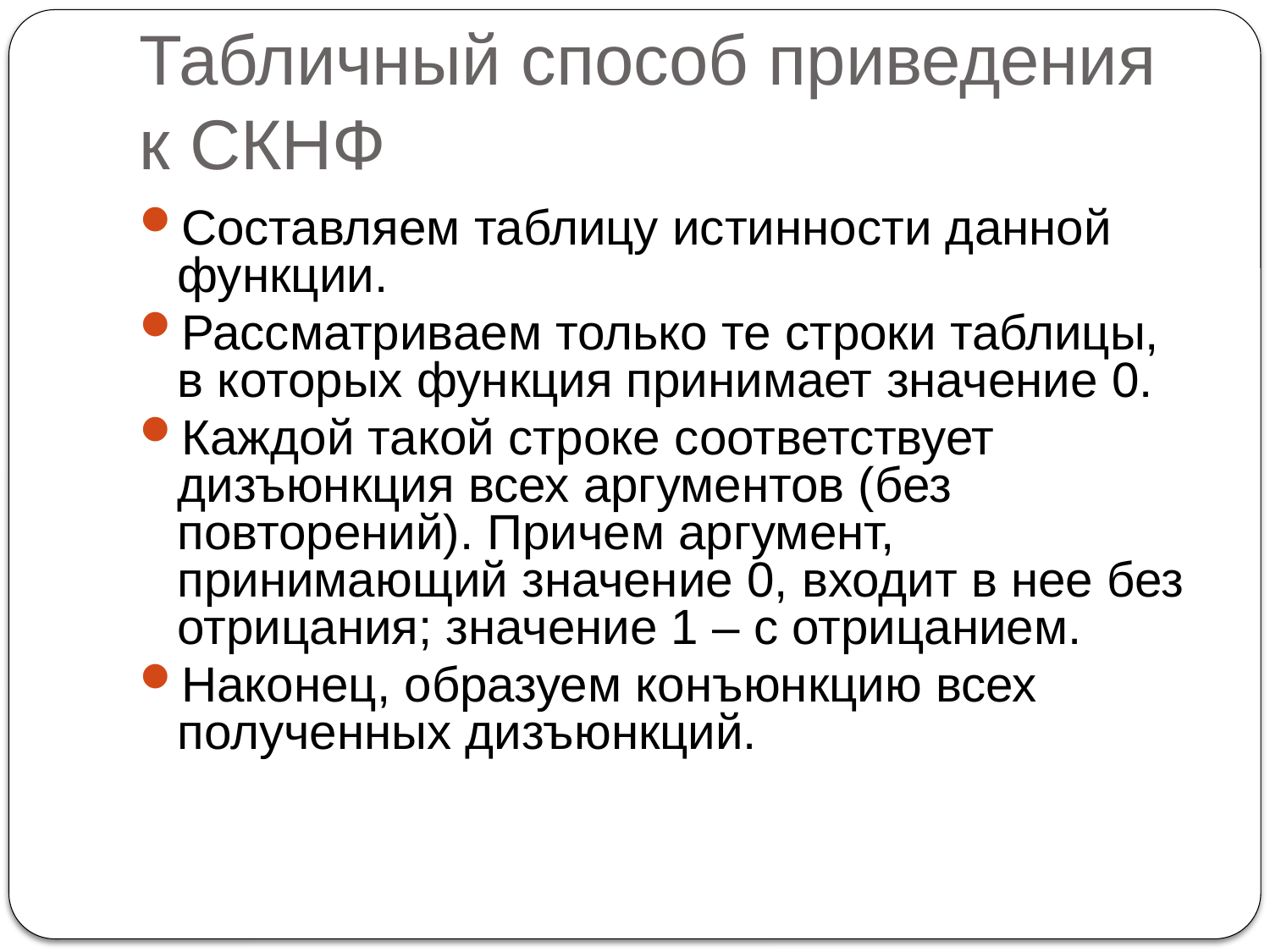

# Табличный способ приведения к СКНФ
Составляем таблицу истинности данной функции.
Рассматриваем только те строки таблицы, в которых функция принимает значение 0.
Каждой такой строке соответствует дизъюнкция всех аргументов (без повторений). Причем аргумент, принимающий значение 0, входит в нее без отрицания; значение 1 – с отрицанием.
Наконец, образуем конъюнкцию всех полученных дизъюнкций.